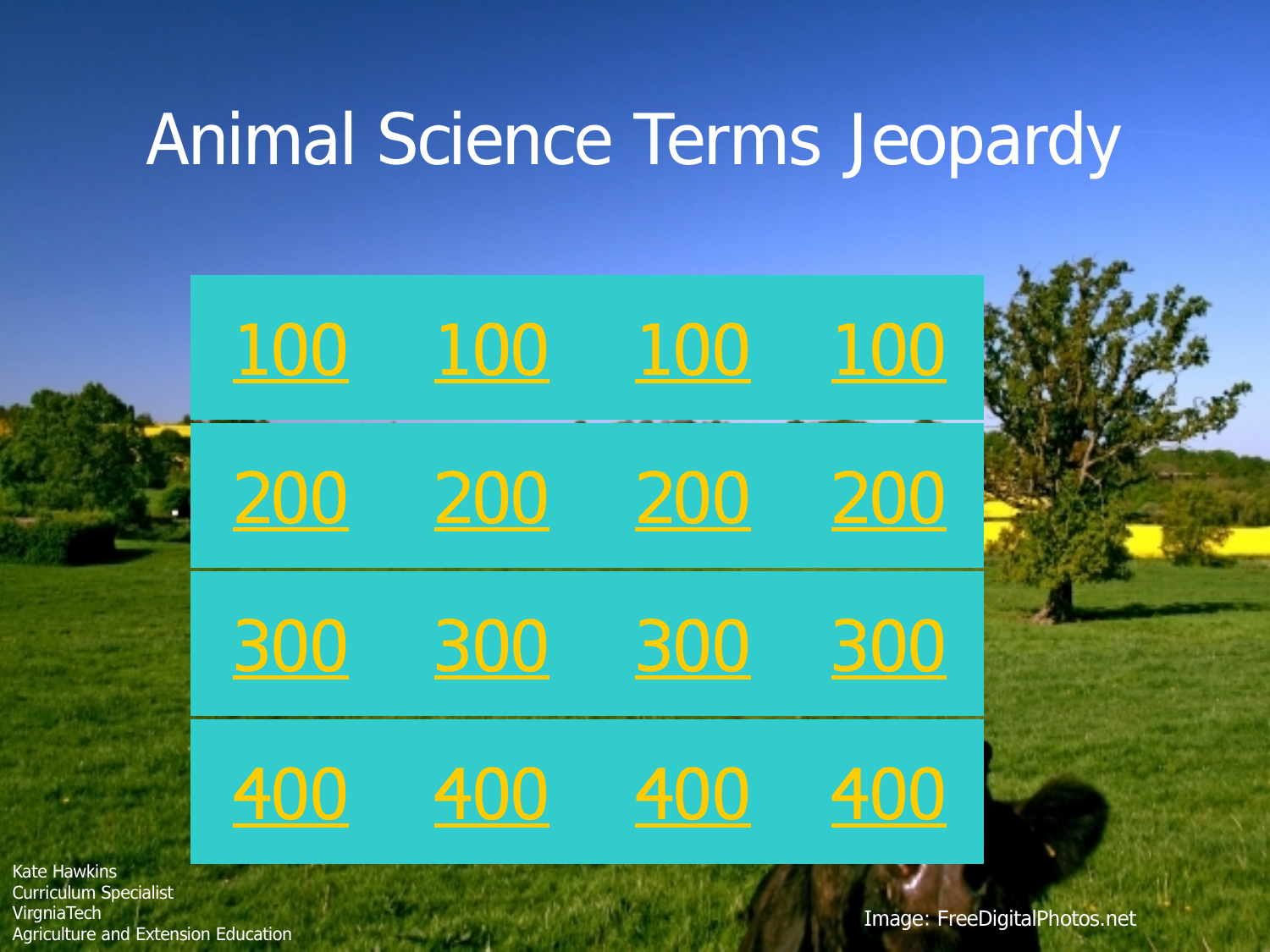

# Animal Science Terms Jeopardy
100
100
100
100
200
200
200
200
300
300
300
300
400
400
400
400
Kate Hawkins
Curriculum Specialist
VirgniaTech
Agriculture and Extension Education
Image: FreeDigitalPhotos.net